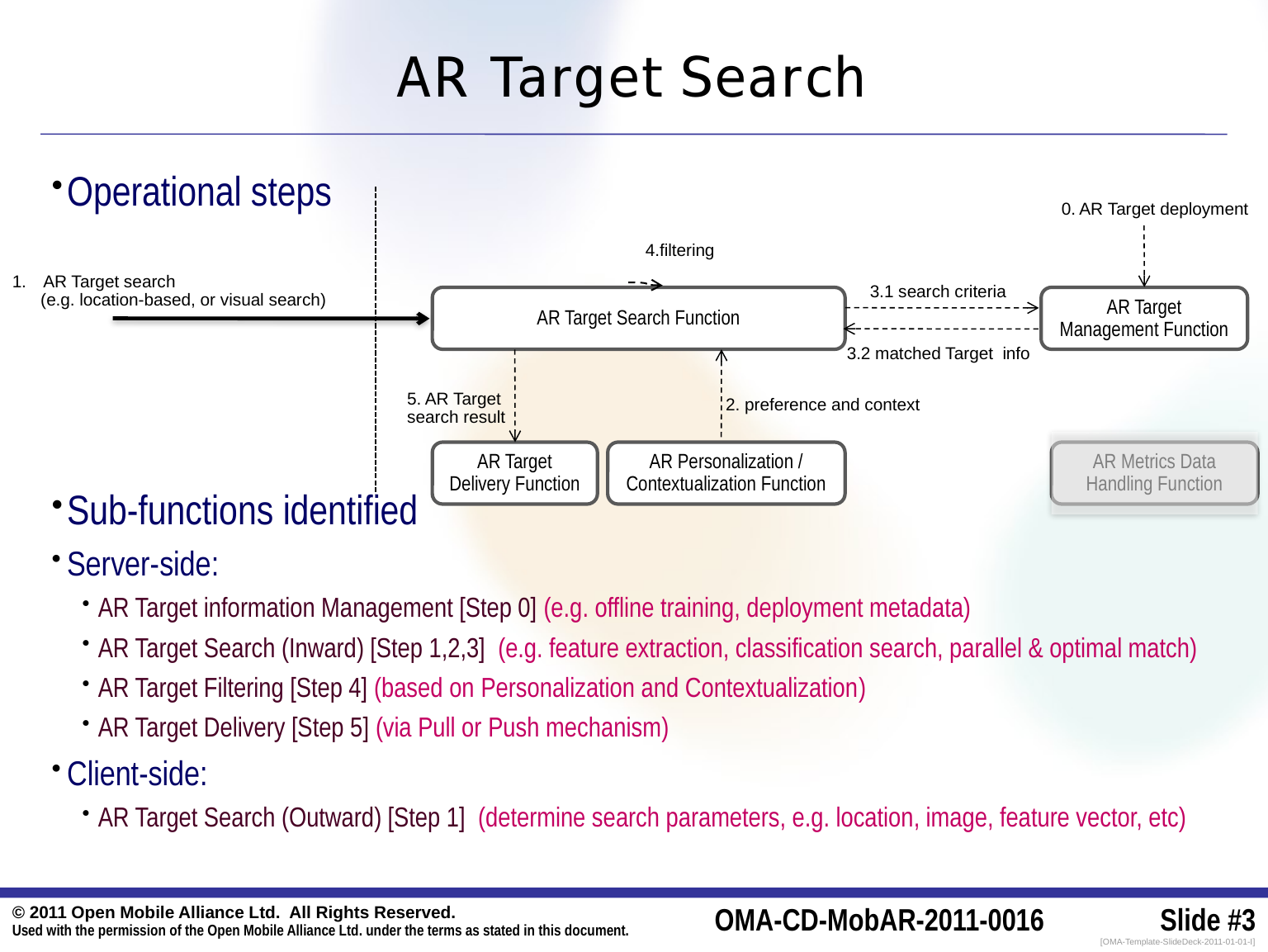

# AR Target Search
Operational steps

Sub-functions identified
Server-side:
AR Target information Management [Step 0] (e.g. offline training, deployment metadata)
AR Target Search (Inward) [Step 1,2,3]  (e.g. feature extraction, classification search, parallel & optimal match)
AR Target Filtering [Step 4] (based on Personalization and Contextualization)
AR Target Delivery [Step 5] (via Pull or Push mechanism)
Client-side:
AR Target Search (Outward) [Step 1]  (determine search parameters, e.g. location, image, feature vector, etc)

0. AR Target deployment
4.filtering
AR Target search
      (e.g. location-based, or visual search)
3.1 search criteria
AR Target Search Function
AR Target Management Function
3.2 matched Target  info
5. AR Target
search result
2. preference and context

AR Target Delivery Function
AR Personalization / Contextualization Function
AR Metrics Data Handling Function